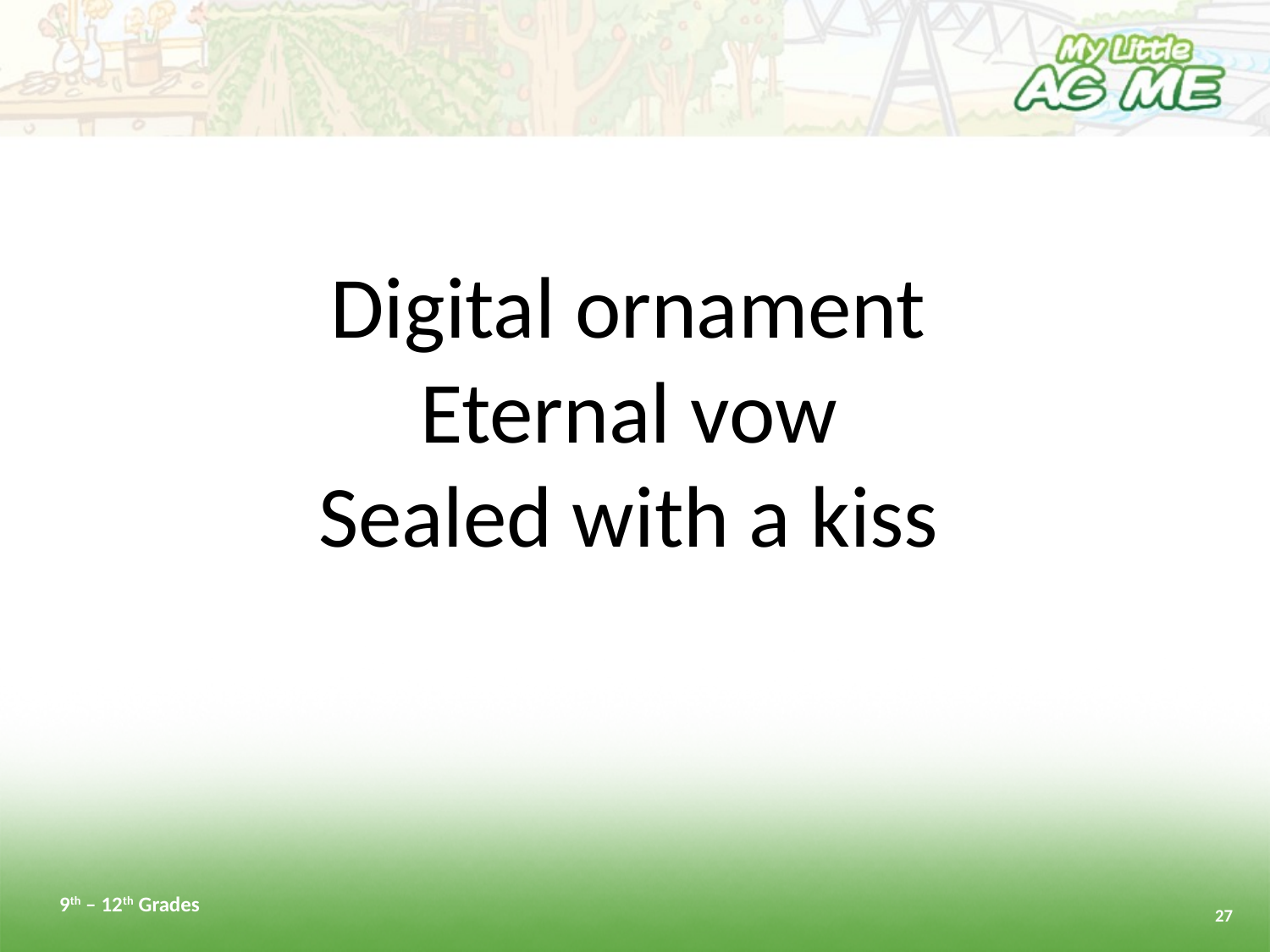

#
Digital ornament
Eternal vow
Sealed with a kiss